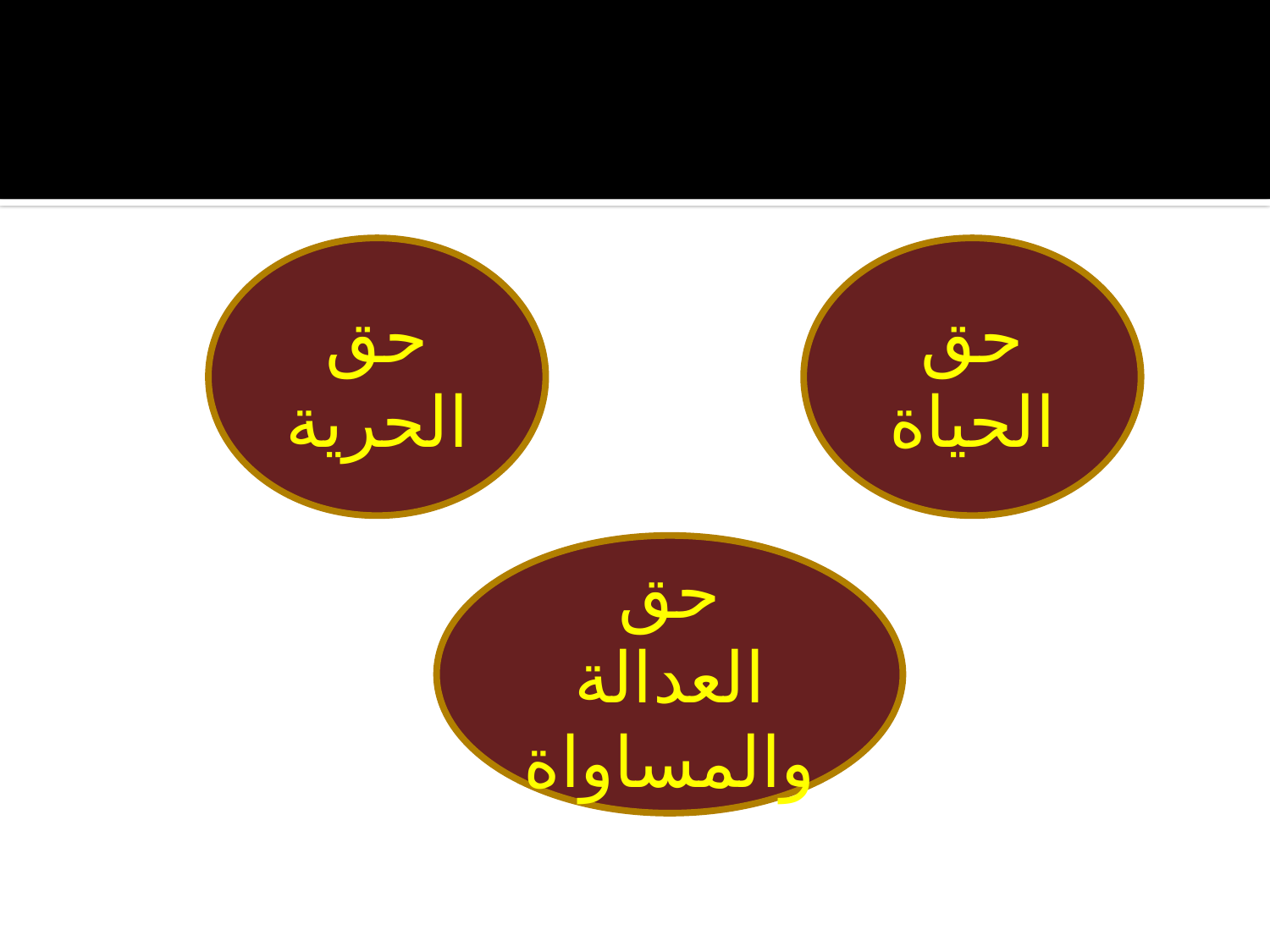

حق الحرية
حق الحياة
حق العدالة والمساواة